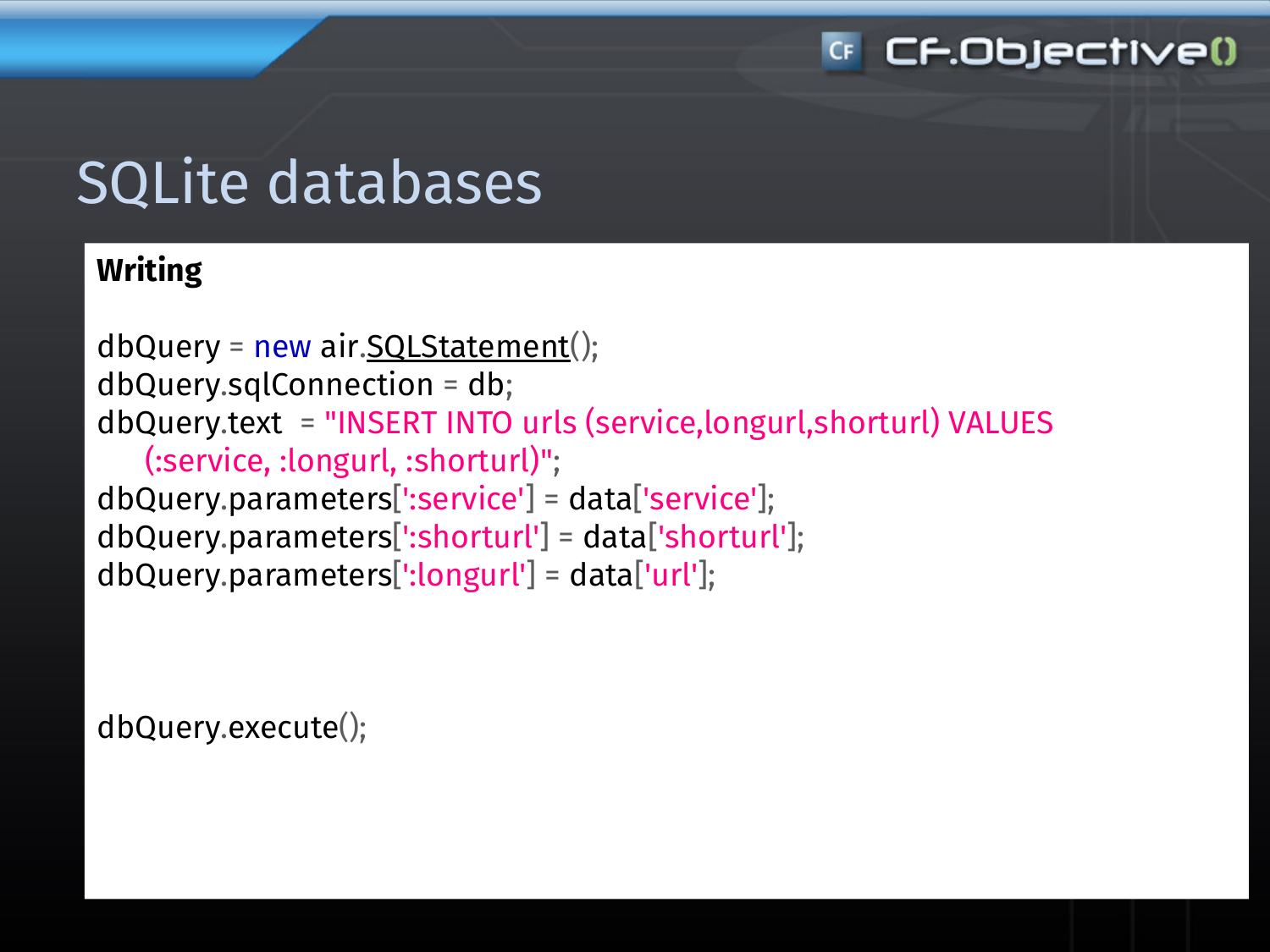

SQLite databases
Writing

dbQuery = new air.SQLStatement();
dbQuery.sqlConnection = db;
dbQuery.text  = "INSERT INTO urls (service,longurl,shorturl) VALUES (:service, :longurl, :shorturl)";
dbQuery.parameters[':service'] = data['service'];
dbQuery.parameters[':shorturl'] = data['shorturl'];
dbQuery.parameters[':longurl'] = data['url'];

dbQuery.execute();